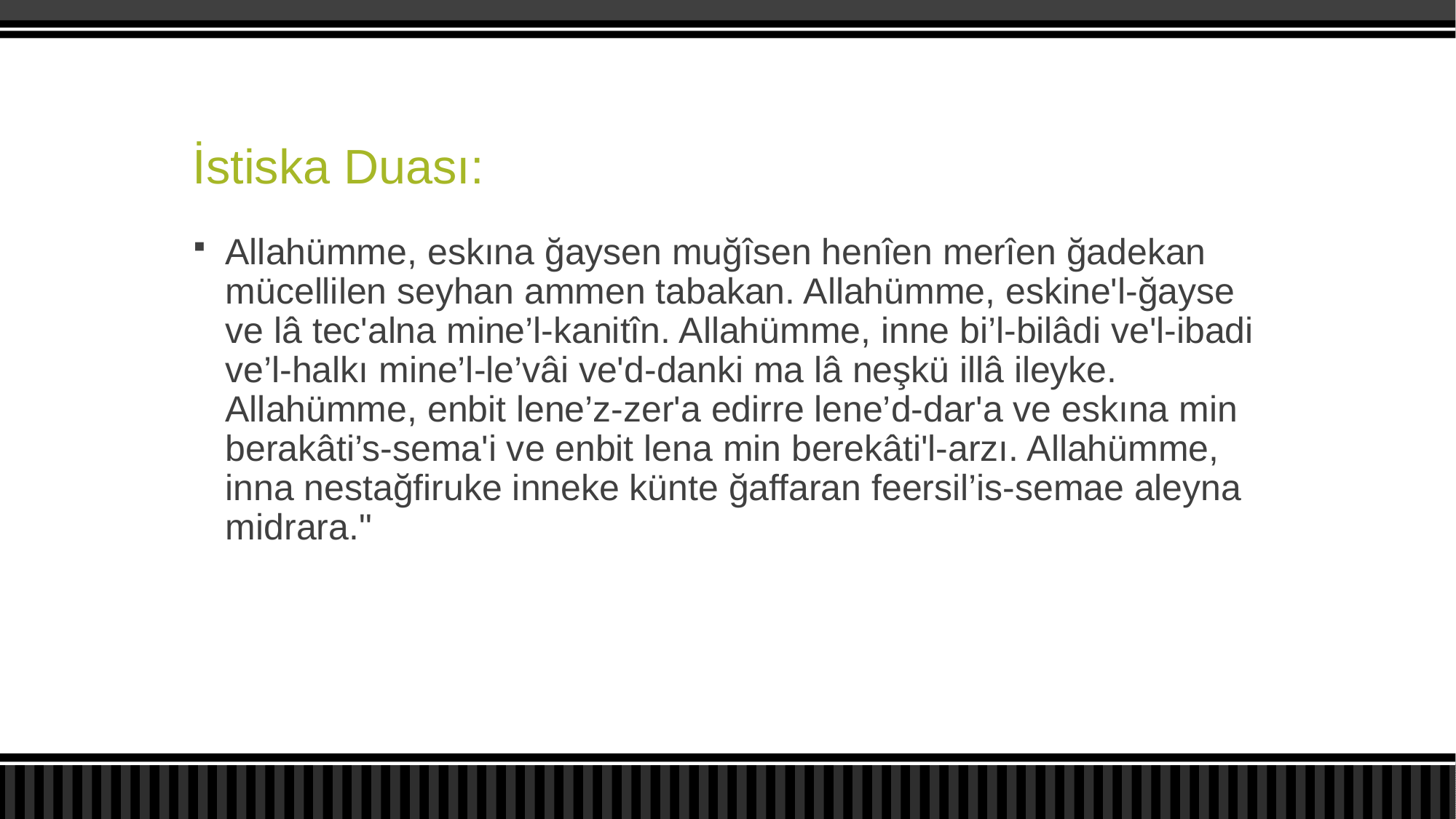

# İstiska Duası:
Allahümme, eskına ğaysen muğîsen henîen merîen ğadekan mücellilen seyhan ammen tabakan. Allahümme, eskine'l-ğayse ve lâ tec'alna mine’l-kanitîn. Allahümme, inne bi’l-bilâdi ve'l-ibadi ve’l-halkı mine’l-le’vâi ve'd-danki ma lâ neşkü illâ ileyke. Allahümme, enbit lene’z-zer'a edirre lene’d-dar'a ve eskına min berakâti’s-sema'i ve enbit lena min berekâti'l-arzı. Allahümme, inna nestağfiruke inneke künte ğaffaran feersil’is-semae aleyna midrara."